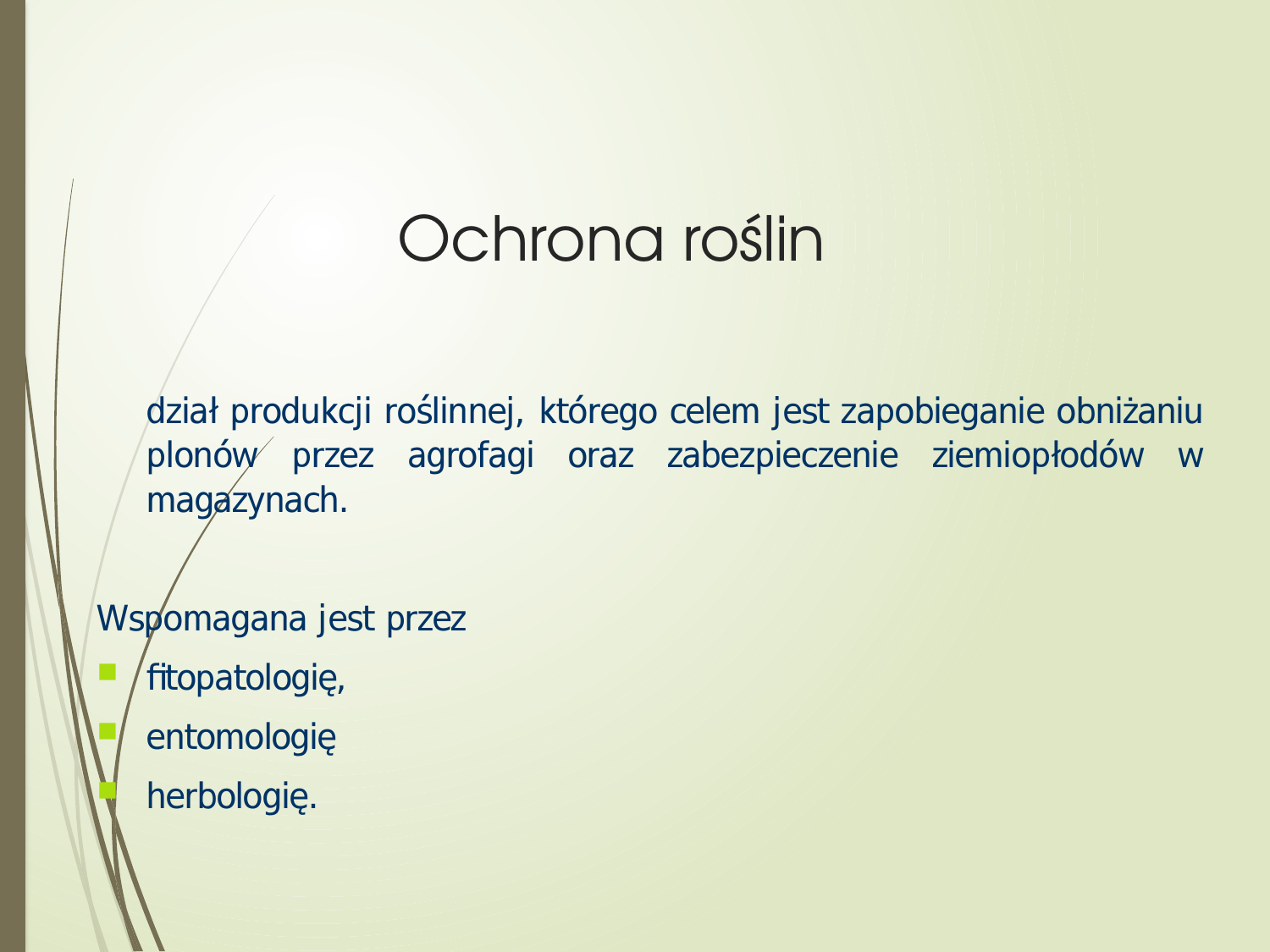

Ochrona roślin
dział produkcji roślinnej, którego celem jest zapobieganie obniżaniu plonów  przez  agrofagi  oraz  zabezpieczenie  ziemiopłodów  w magazynach.

Wspomagana jest przez
fitopatologię,
entomologię
herbologię.